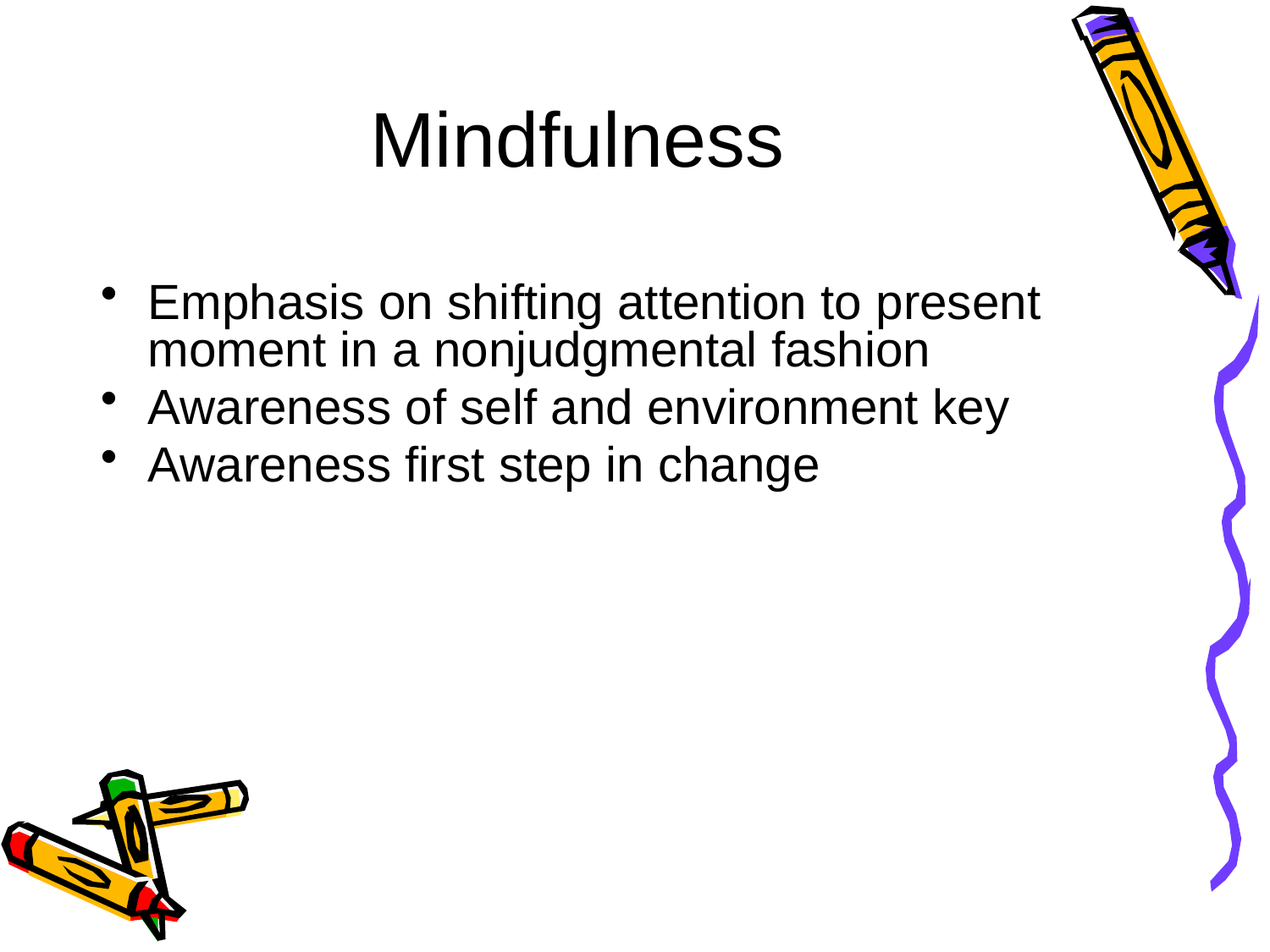

# Mindfulness

Emphasis on shifting attention to present moment in a nonjudgmental fashion
Awareness of self and environment key
Awareness first step in change